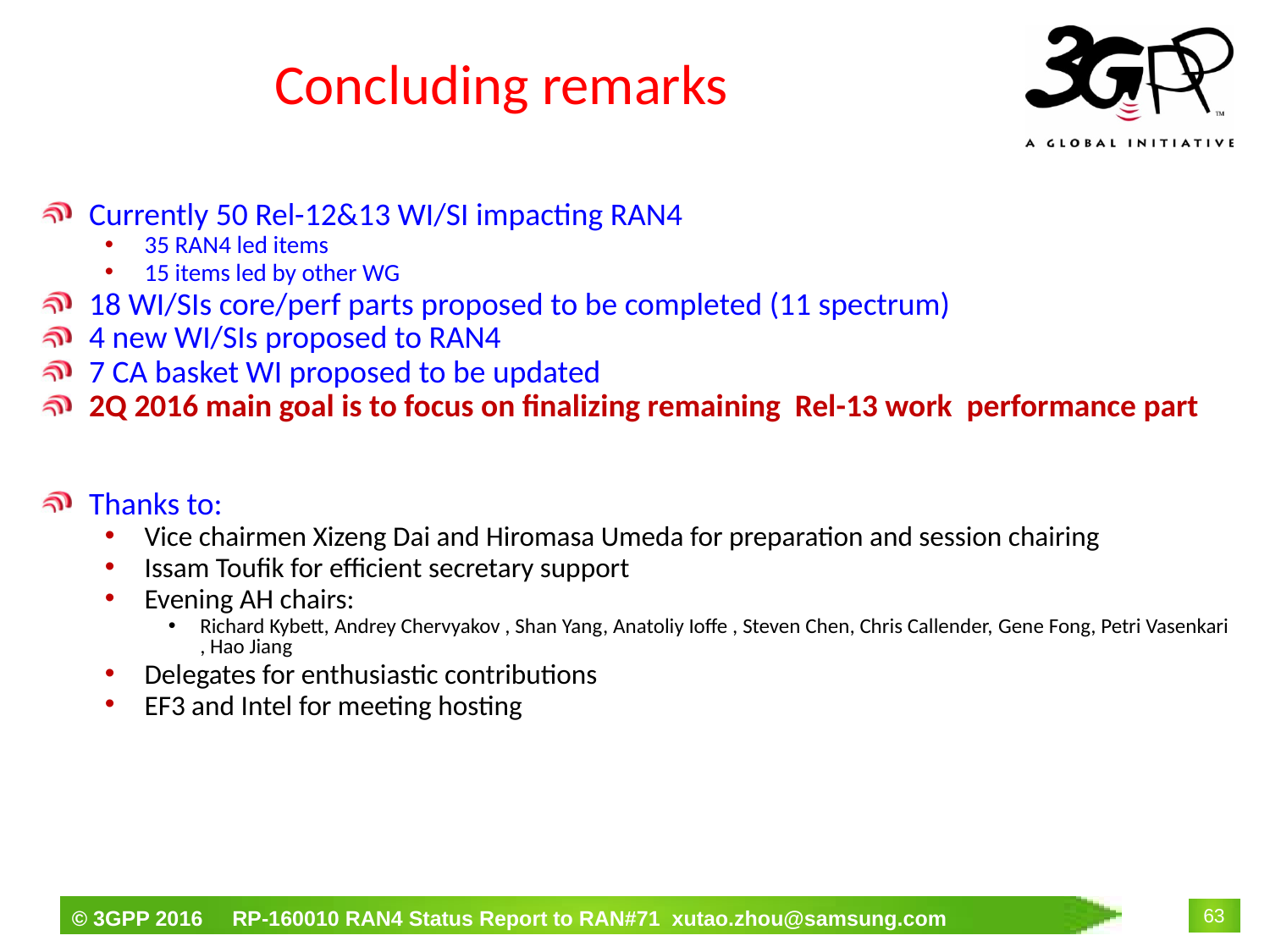

# Concluding remarks

Currently 50 Rel-12&13 WI/SI impacting RAN4
35 RAN4 led items
15 items led by other WG
18 WI/SIs core/perf parts proposed to be completed (11 spectrum)
4 new WI/SIs proposed to RAN4
7 CA basket WI proposed to be updated
2Q 2016 main goal is to focus on finalizing remaining  Rel-13 work  performance part

Thanks to:
Vice chairmen Xizeng Dai and Hiromasa Umeda for preparation and session chairing
Issam Toufik for efficient secretary support
Evening AH chairs:
Richard Kybett, Andrey Chervyakov , Shan Yang, Anatoliy Ioffe , Steven Chen, Chris Callender, Gene Fong, Petri Vasenkari , Hao Jiang
Delegates for enthusiastic contributions
EF3 and Intel for meeting hosting